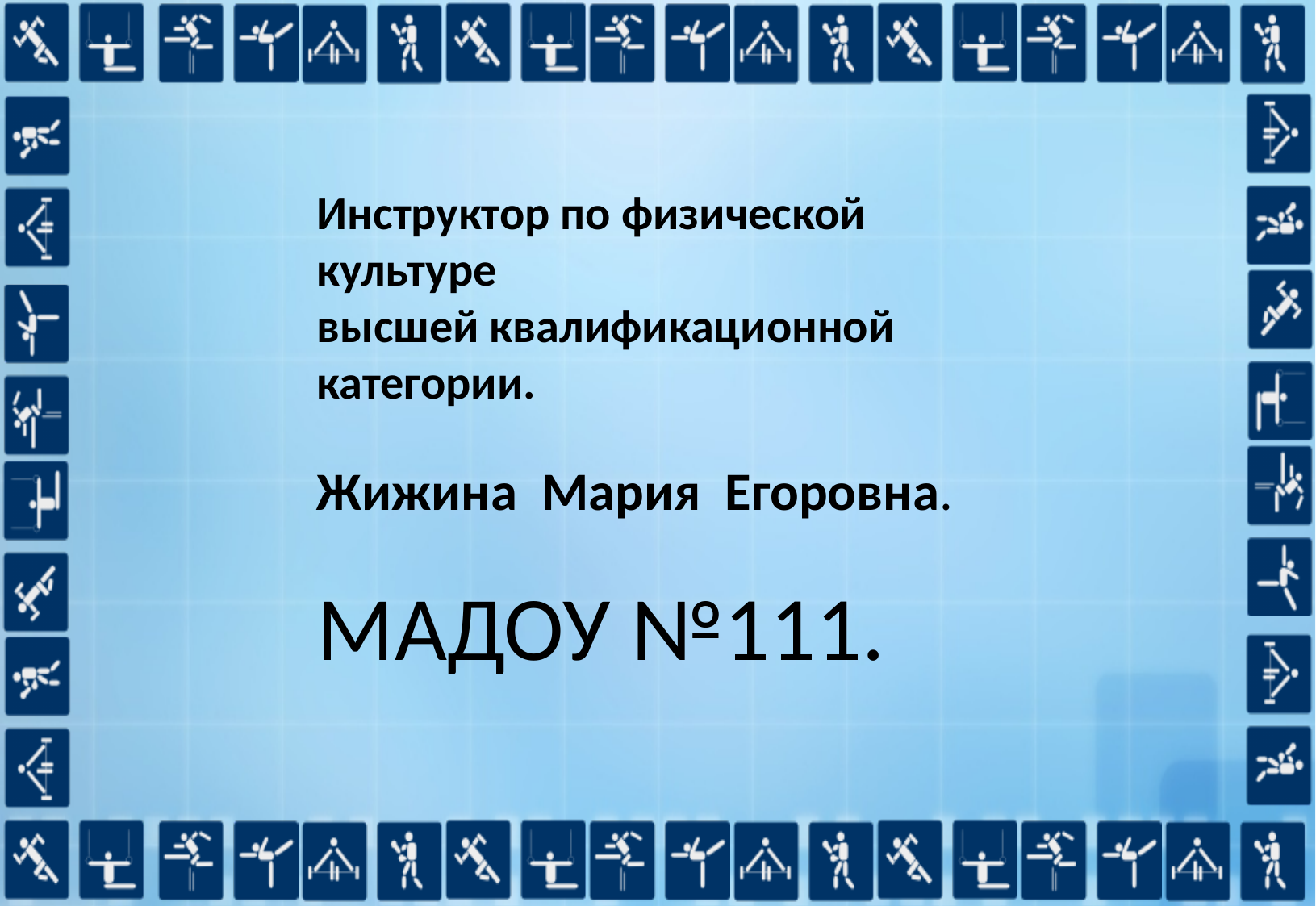

Инструктор по физической культуре
высшей квалификационной категории.

Жижина  Мария  Егоровна.

МАДОУ №111.